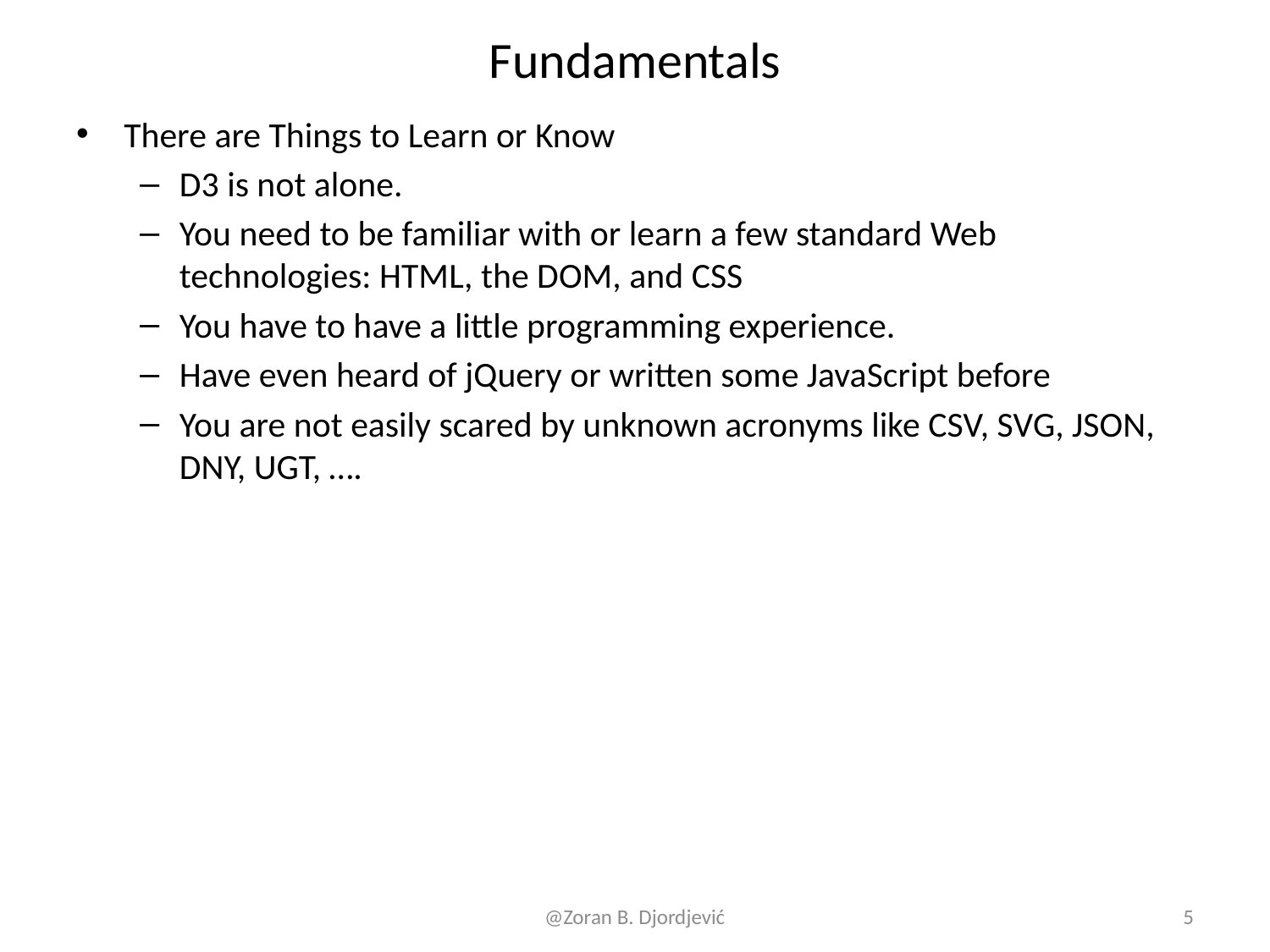

# Fundamentals
There are Things to Learn or Know
D3 is not alone.
You need to be familiar with or learn a few standard Web technologies: HTML, the DOM, and CSS
You have to have a little programming experience.
Have even heard of jQuery or written some JavaScript before
You are not easily scared by unknown acronyms like CSV, SVG, JSON, DNY, UGT, ….

@Zoran B. Djordjević
5